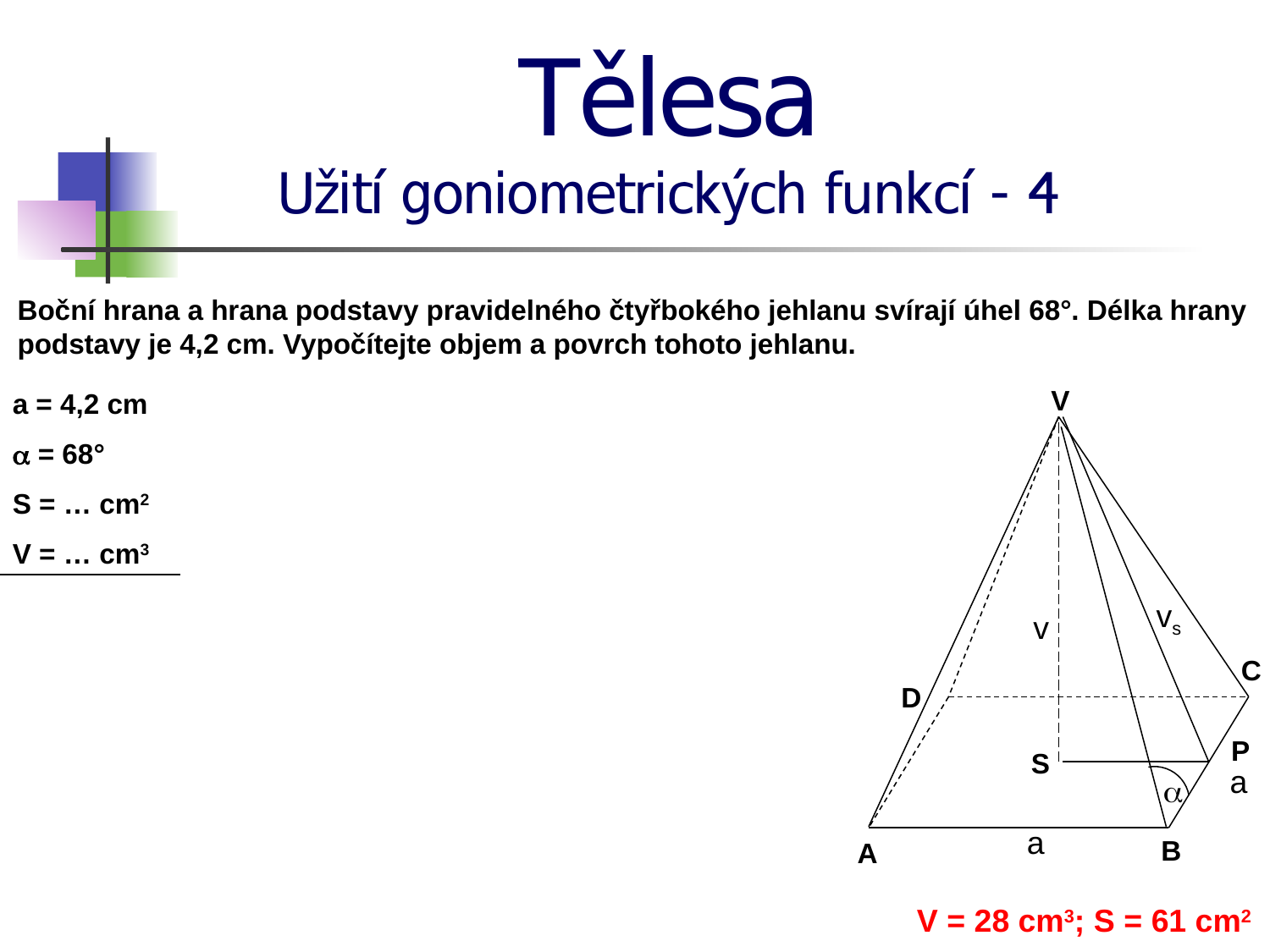

Tělesa
Užití goniometrických funkcí - 4
Boční hrana a hrana podstavy pravidelného čtyřbokého jehlanu svírají úhel 68°. Délka hrany podstavy je 4,2 cm. Vypočítejte objem a povrch tohoto jehlanu.
V
a = 4,2 cm
α = 68°
S = … cm2
V = … cm3
vs
v
C
D
P
S
a
α

a
B
A
V = 28 cm3; S = 61 cm2